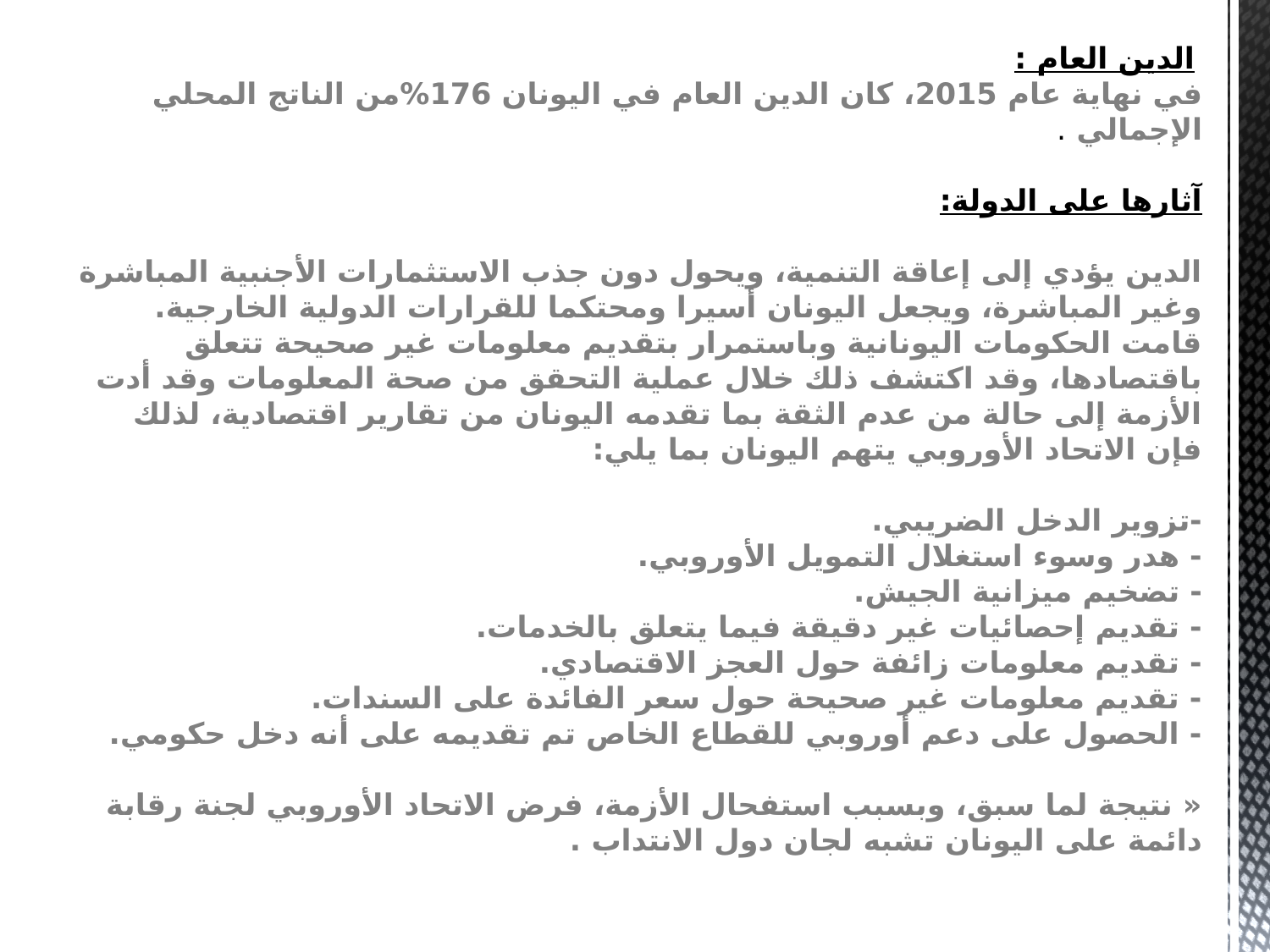

# الدين العام : في نهاية عام 2015، كان الدين العام في اليونان 176%من الناتج المحلي الإجمالي . آثارها على الدولة: الدين يؤدي إلى إعاقة التنمية، ويحول دون جذب الاستثمارات الأجنبية المباشرة وغير المباشرة، ويجعل اليونان أسيرا ومحتكما للقرارات الدولية الخارجية. قامت الحكومات اليونانية وباستمرار بتقديم معلومات غير صحيحة تتعلق باقتصادها، وقد اكتشف ذلك خلال عملية التحقق من صحة المعلومات وقد أدت الأزمة إلى حالة من عدم الثقة بما تقدمه اليونان من تقارير اقتصادية، لذلك فإن الاتحاد الأوروبي يتهم اليونان بما يلي: -تزوير الدخل الضريبي. - هدر وسوء استغلال التمويل الأوروبي. - تضخيم ميزانية الجيش. - تقديم إحصائيات غير دقيقة فيما يتعلق بالخدمات. - تقديم معلومات زائفة حول العجز الاقتصادي. - تقديم معلومات غير صحيحة حول سعر الفائدة على السندات. - الحصول على دعم أوروبي للقطاع الخاص تم تقديمه على أنه دخل حكومي. « نتيجة لما سبق، وبسبب استفحال الأزمة، فرض الاتحاد الأوروبي لجنة رقابة دائمة على اليونان تشبه لجان دول الانتداب .